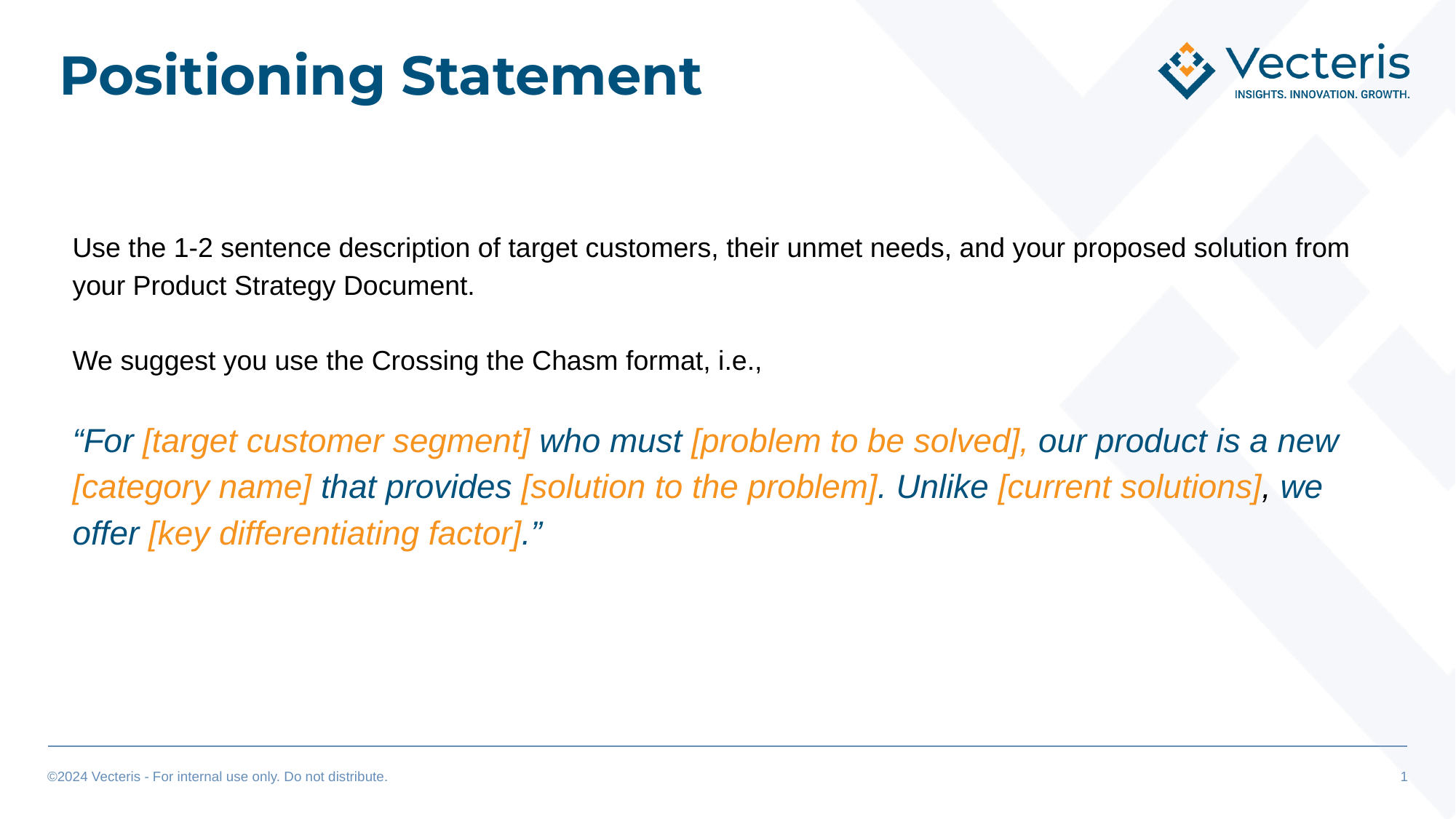

# Positioning Statement
Use the 1-2 sentence description of target customers, their unmet needs, and your proposed solution from your Product Strategy Document.

We suggest you use the Crossing the Chasm format, i.e.,

“For [target customer segment] who must [problem to be solved], our product is a new [category name] that provides [solution to the problem]. Unlike [current solutions], we offer [key differentiating factor].”